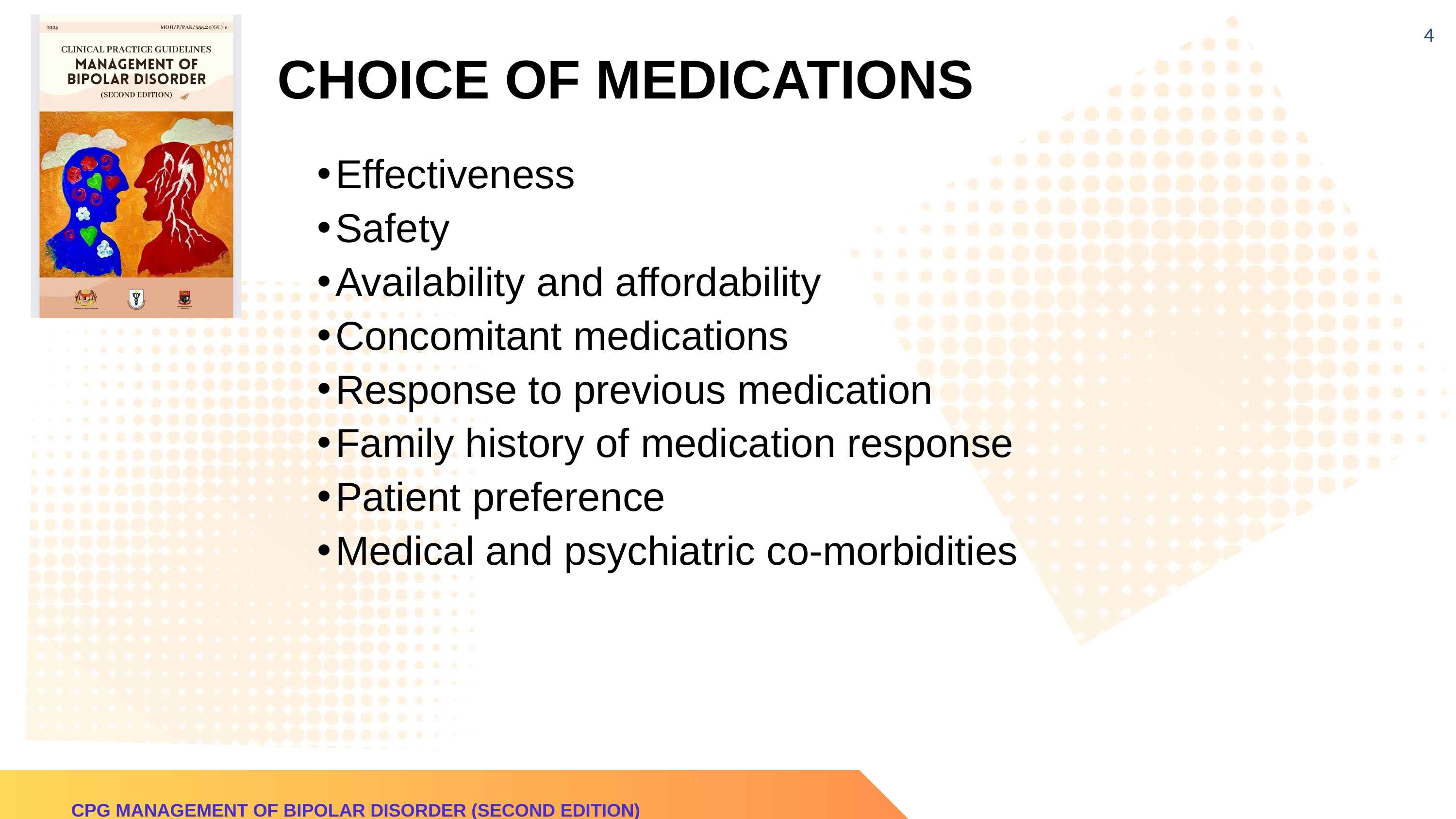

4
CHOICE OF MEDICATIONS

Effectiveness
Safety
Availability and affordability
Concomitant medications
Response to previous medication
Family history of medication response
Patient preference
Medical and psychiatric co-morbidities

CPG MANAGEMENT OF BIPOLAR DISORDER (SECOND EDITION)